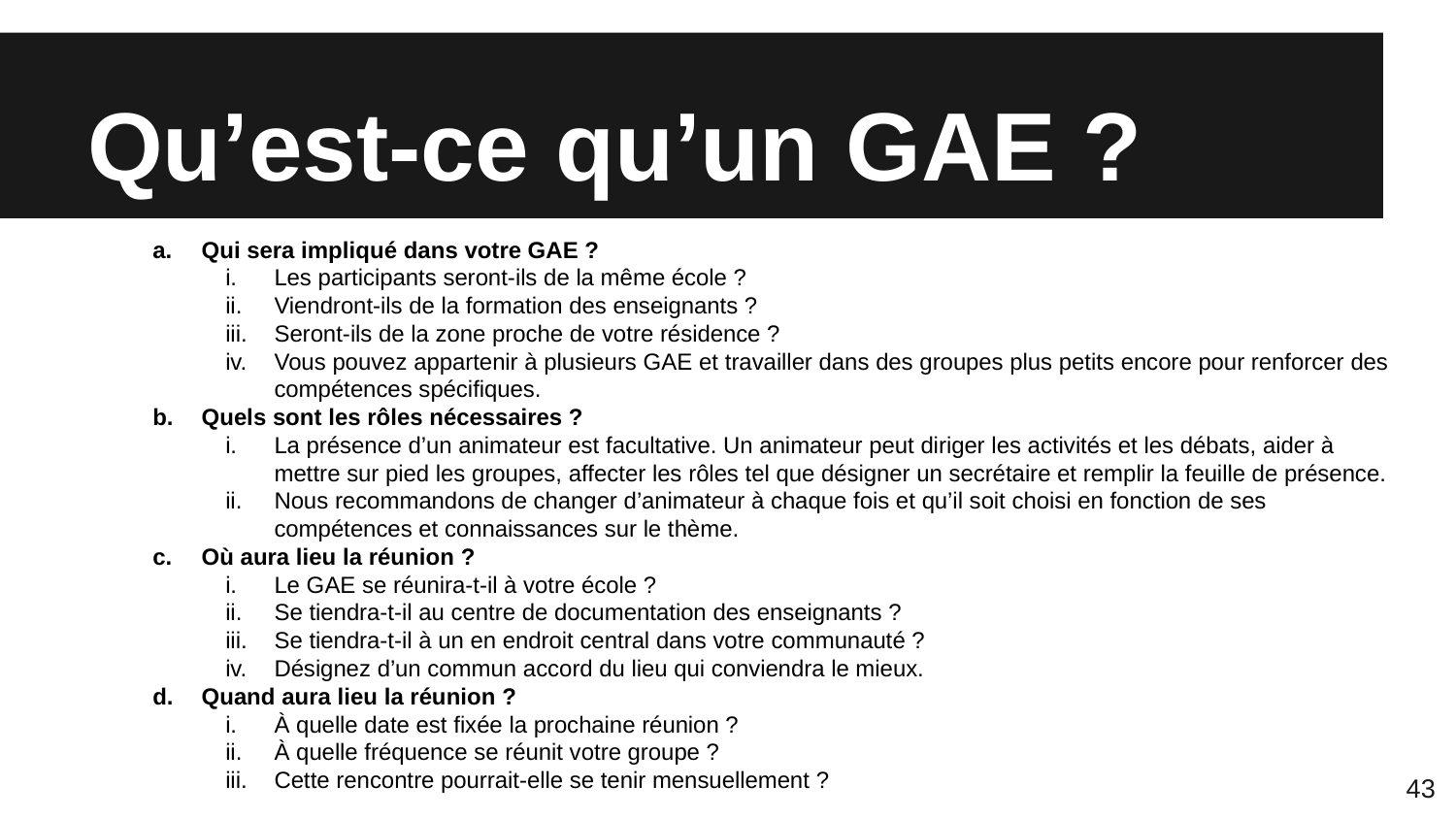

# Qu’est-ce qu’un GAE ?
Qui sera impliqué dans votre GAE ?
Les participants seront-ils de la même école ?
Viendront-ils de la formation des enseignants ?
Seront-ils de la zone proche de votre résidence ?
Vous pouvez appartenir à plusieurs GAE et travailler dans des groupes plus petits encore pour renforcer des compétences spécifiques.
Quels sont les rôles nécessaires ?
La présence d’un animateur est facultative. Un animateur peut diriger les activités et les débats, aider à mettre sur pied les groupes, affecter les rôles tel que désigner un secrétaire et remplir la feuille de présence.
Nous recommandons de changer d’animateur à chaque fois et qu’il soit choisi en fonction de ses compétences et connaissances sur le thème.
Où aura lieu la réunion ?
Le GAE se réunira-t-il à votre école ?
Se tiendra-t-il au centre de documentation des enseignants ?
Se tiendra-t-il à un en endroit central dans votre communauté ?
Désignez d’un commun accord du lieu qui conviendra le mieux.
Quand aura lieu la réunion ?
À quelle date est fixée la prochaine réunion ?
À quelle fréquence se réunit votre groupe ?
Cette rencontre pourrait-elle se tenir mensuellement ?
43